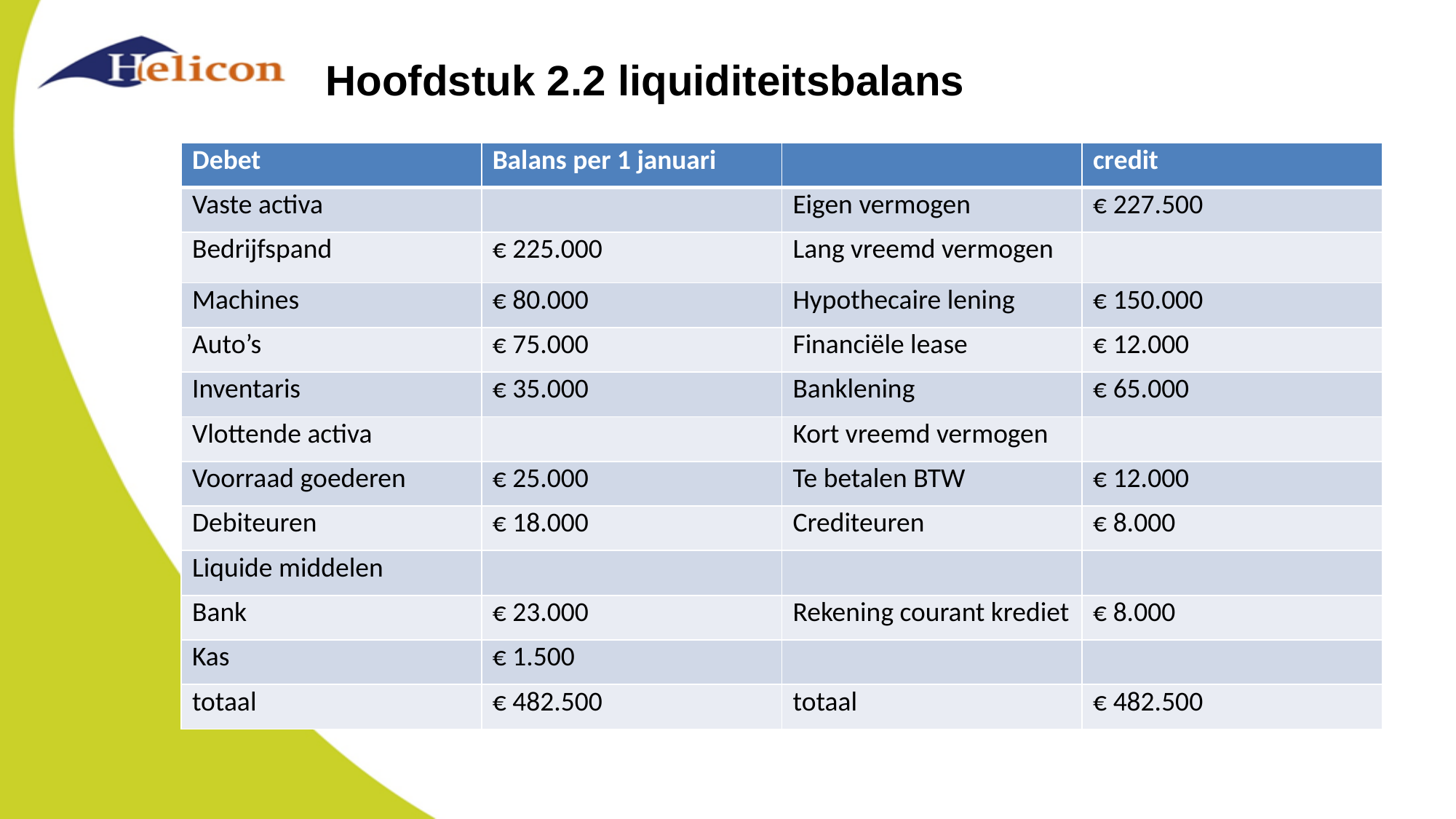

# Hoofdstuk 2.2 liquiditeitsbalans
| Debet | Balans per 1 januari |  | credit |
| --- | --- | --- | --- |
| Vaste activa |  | Eigen vermogen | € 227.500 |
| Bedrijfspand | € 225.000 | Lang vreemd vermogen |  |
| Machines | € 80.000 | Hypothecaire lening | € 150.000 |
| Auto’s | € 75.000 | Financiële lease | € 12.000 |
| Inventaris | € 35.000 | Banklening | € 65.000 |
| Vlottende activa |  | Kort vreemd vermogen |  |
| Voorraad goederen | € 25.000 | Te betalen BTW | € 12.000 |
| Debiteuren | € 18.000 | Crediteuren | € 8.000 |
| Liquide middelen |  |  |  |
| Bank | € 23.000 | Rekening courant krediet | € 8.000 |
| Kas | € 1.500 |  |  |
| totaal | € 482.500 | totaal | € 482.500 |